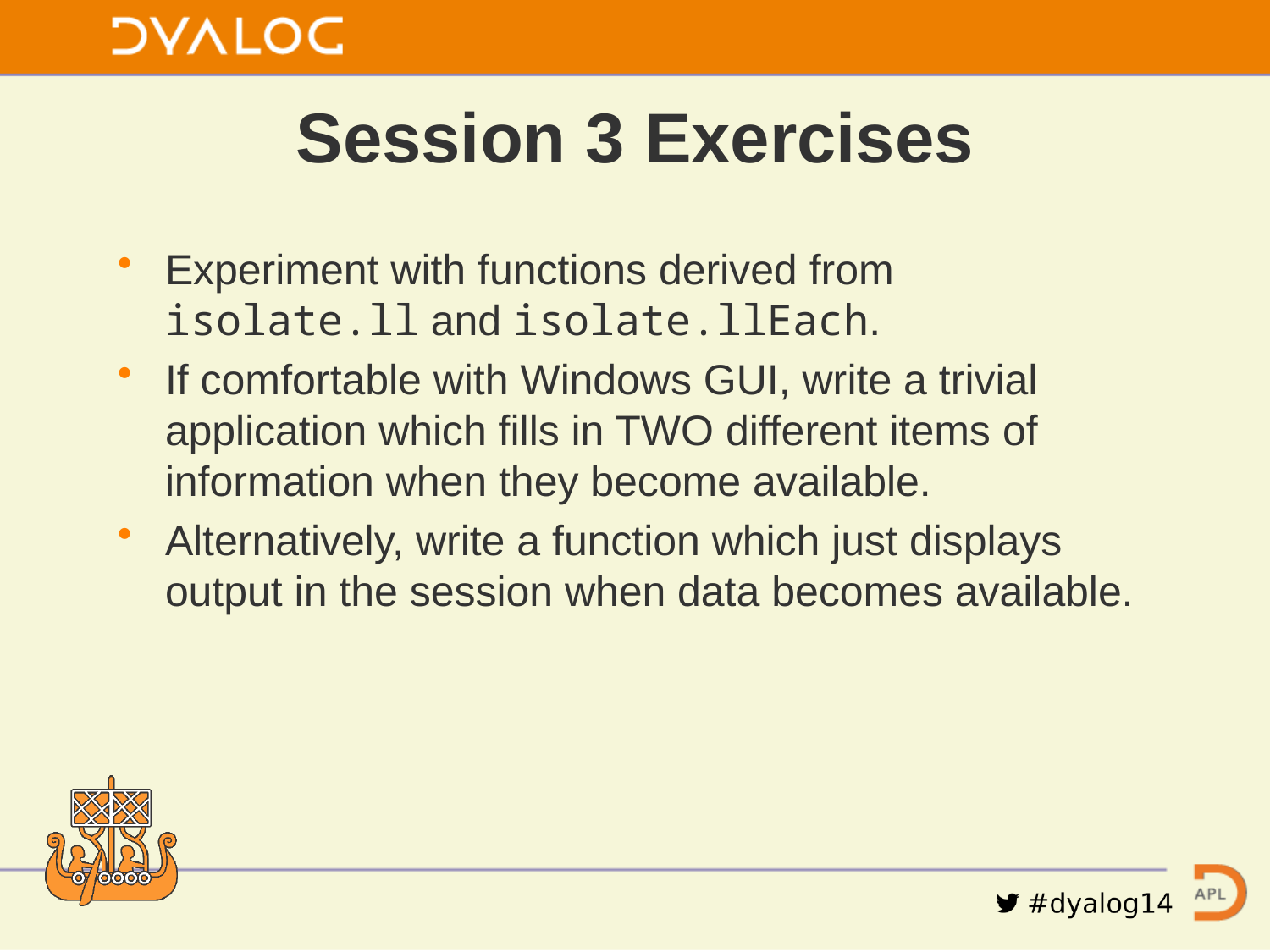

# Session 3 Exercises
Experiment with functions derived from isolate.ll and isolate.llEach.
If comfortable with Windows GUI, write a trivial application which fills in TWO different items of information when they become available.
Alternatively, write a function which just displays output in the session when data becomes available.